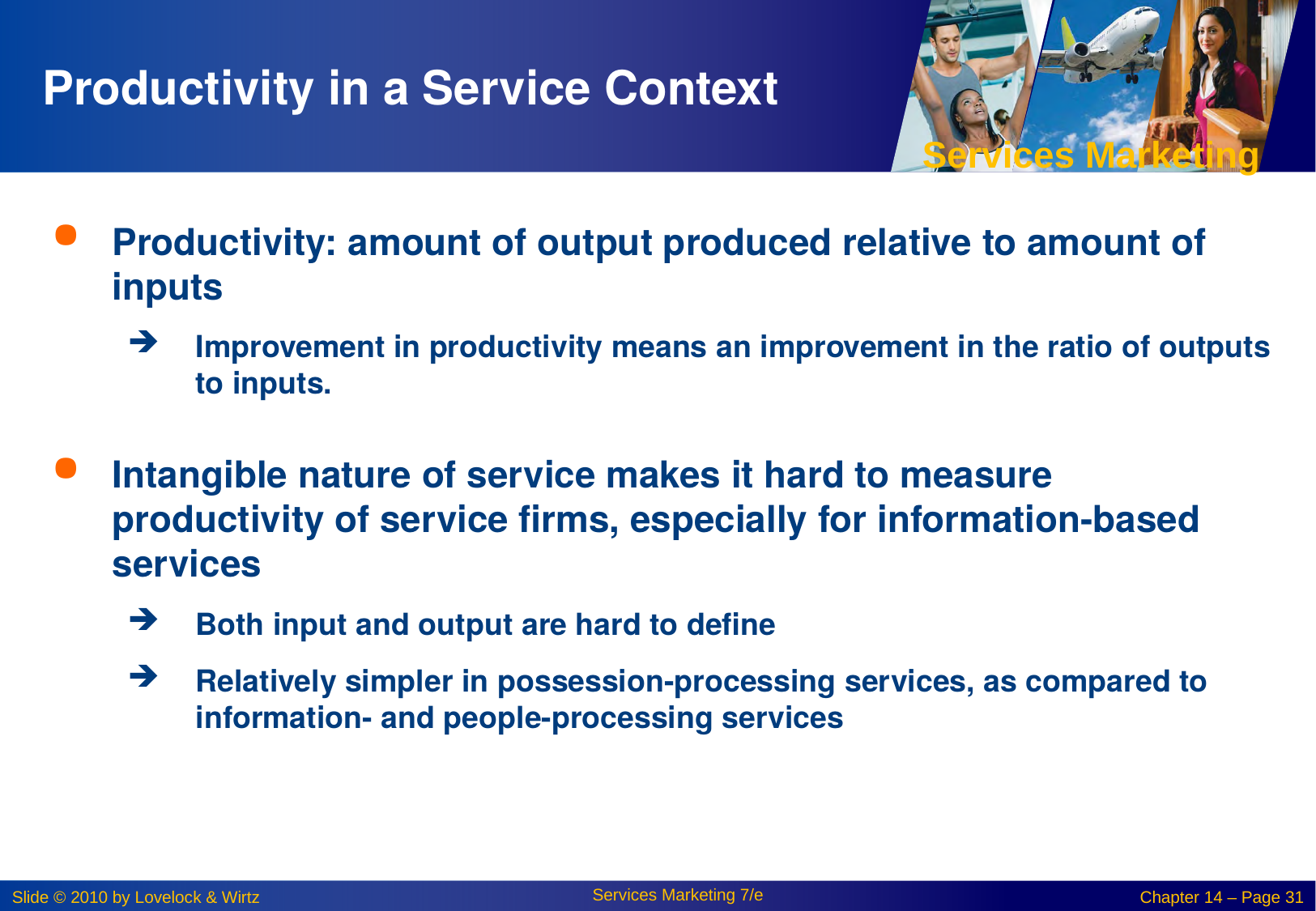

# Productivity in a Service Context
Productivity: amount of output produced relative to amount of inputs
Improvement in productivity means an improvement in the ratio of outputs to inputs.
Intangible nature of service makes it hard to measure productivity of service firms, especially for information-based services
Both input and output are hard to define
Relatively simpler in possession-processing services, as compared to information- and people-processing services